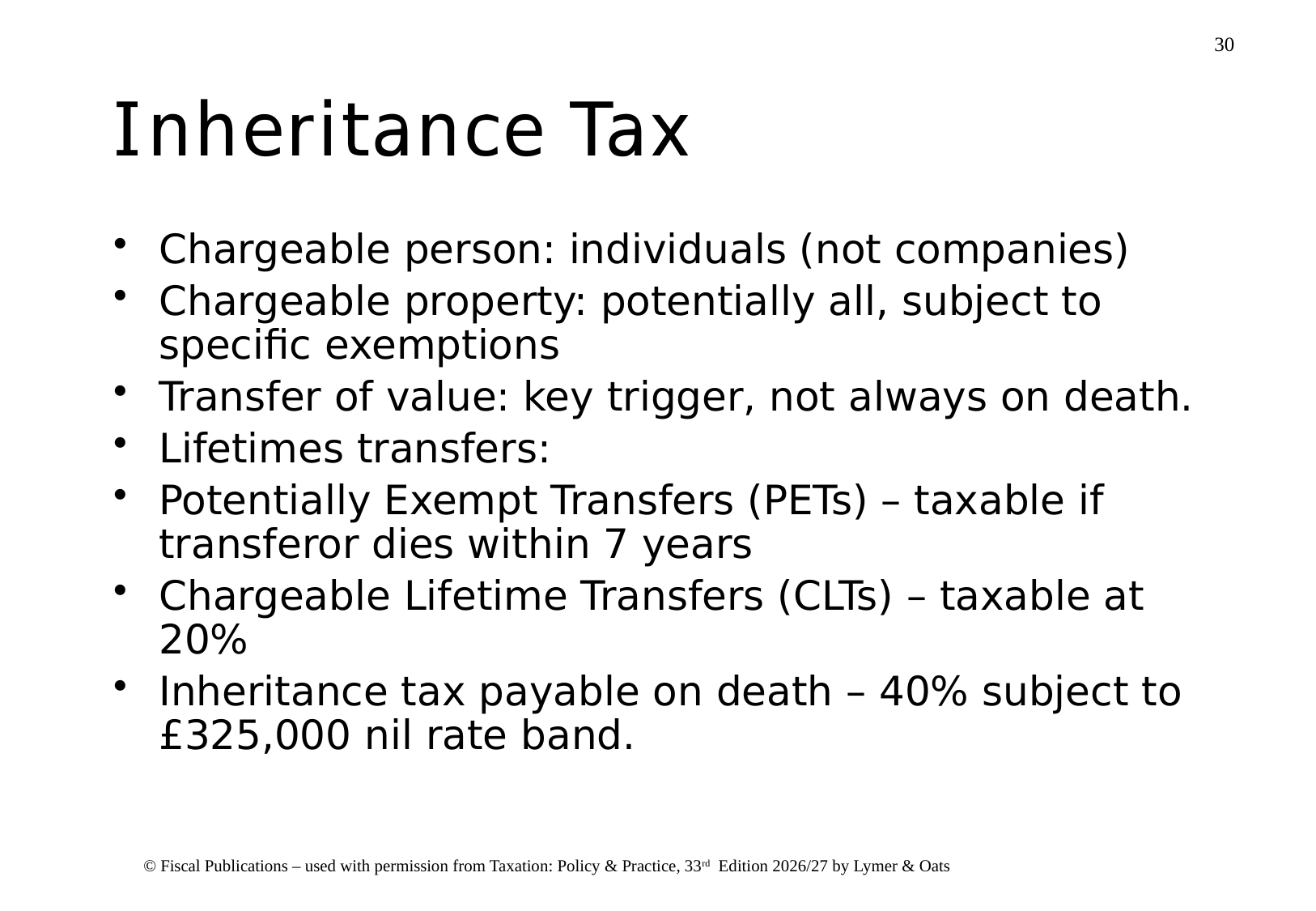

# Inheritance Tax
Chargeable person: individuals (not companies)
Chargeable property: potentially all, subject to specific exemptions
Transfer of value: key trigger, not always on death.
Lifetimes transfers:
Potentially Exempt Transfers (PETs) – taxable if transferor dies within 7 years
Chargeable Lifetime Transfers (CLTs) – taxable at 20%
Inheritance tax payable on death – 40% subject to £325,000 nil rate band.